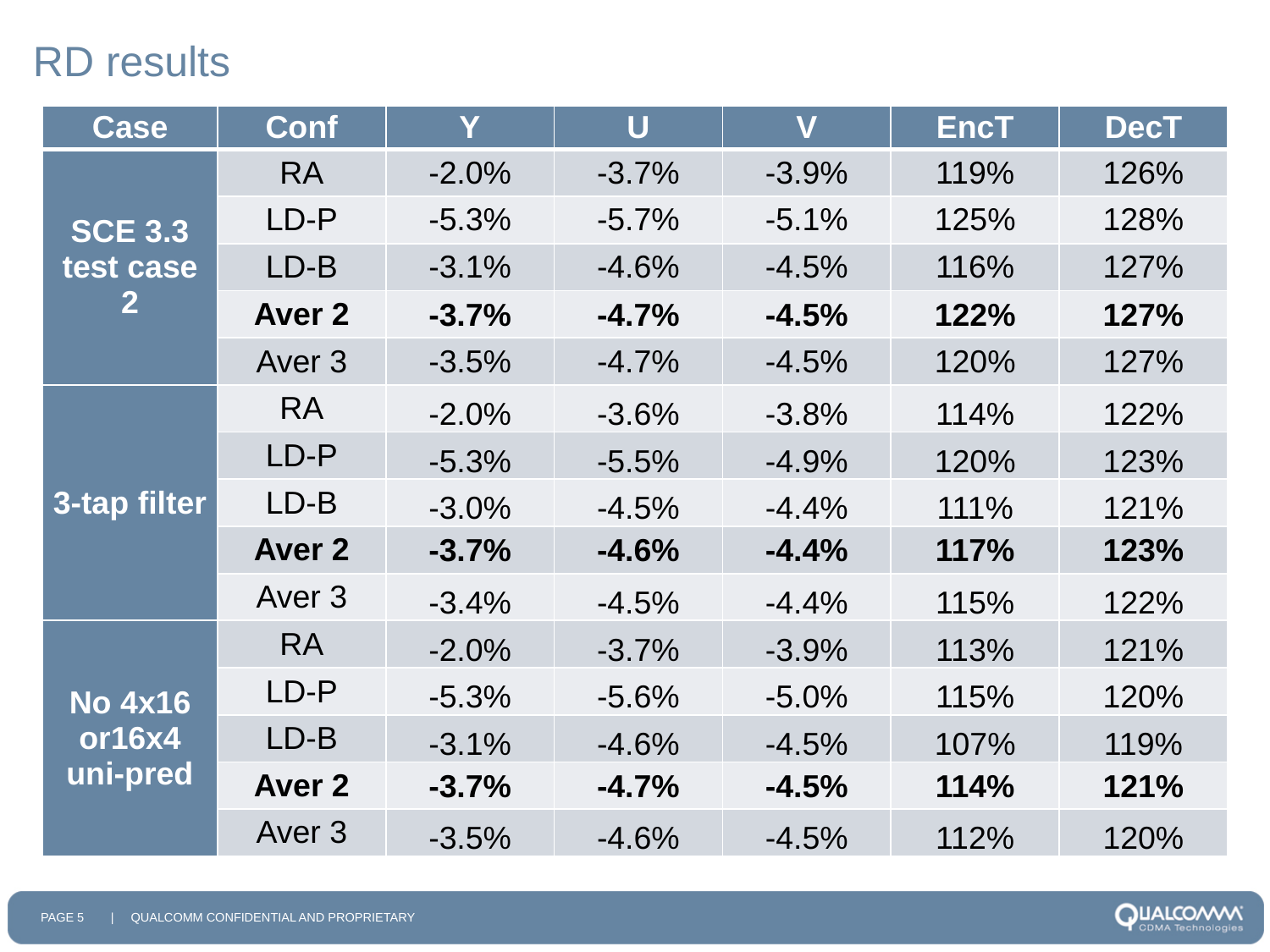

# RD results
| Case | Conf | Y | U | V | EncT | DecT |
| --- | --- | --- | --- | --- | --- | --- |
| SCE 3.3 test case 2 | RA | -2.0% | -3.7% | -3.9% | 119% | 126% |
|  | LD-P | -5.3% | -5.7% | -5.1% | 125% | 128% |
|  | LD-B | -3.1% | -4.6% | -4.5% | 116% | 127% |
|  | Aver 2 | -3.7% | -4.7% | -4.5% | 122% | 127% |
|  | Aver 3 | -3.5% | -4.7% | -4.5% | 120% | 127% |
| 3-tap filter | RA | -2.0% | -3.6% | -3.8% | 114% | 122% |
|  | LD-P | -5.3% | -5.5% | -4.9% | 120% | 123% |
|  | LD-B | -3.0% | -4.5% | -4.4% | 111% | 121% |
|  | Aver 2 | -3.7% | -4.6% | -4.4% | 117% | 123% |
|  | Aver 3 | -3.4% | -4.5% | -4.4% | 115% | 122% |
| No 4x16 or16x4 uni-pred | RA | -2.0% | -3.7% | -3.9% | 113% | 121% |
|  | LD-P | -5.3% | -5.6% | -5.0% | 115% | 120% |
|  | LD-B | -3.1% | -4.6% | -4.5% | 107% | 119% |
|  | Aver 2 | -3.7% | -4.7% | -4.5% | 114% | 121% |
|  | Aver 3 | -3.5% | -4.6% | -4.5% | 112% | 120% |